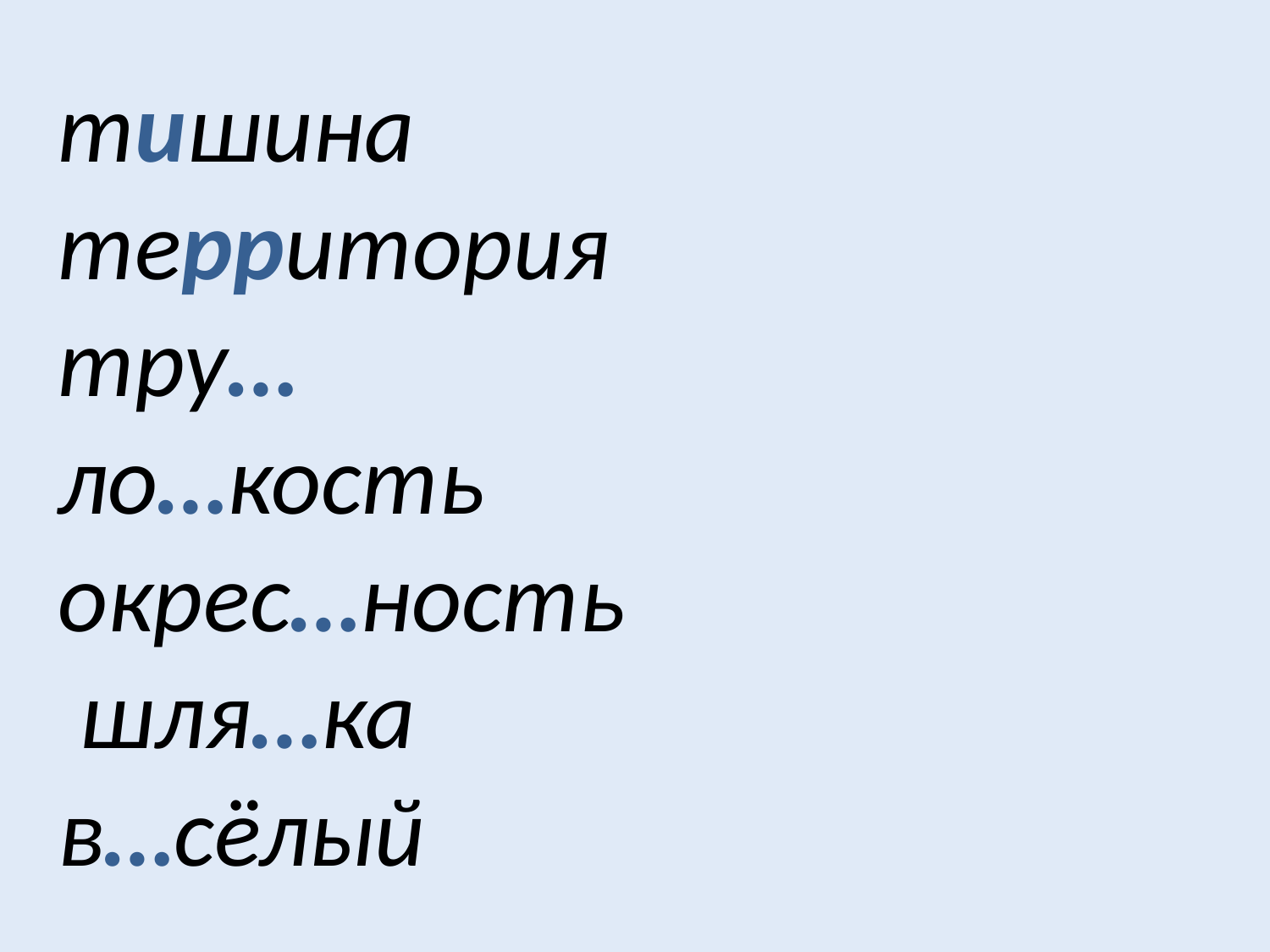

# тишина территория тру… ло…кость окрес…ность шля…ка в…сёлый